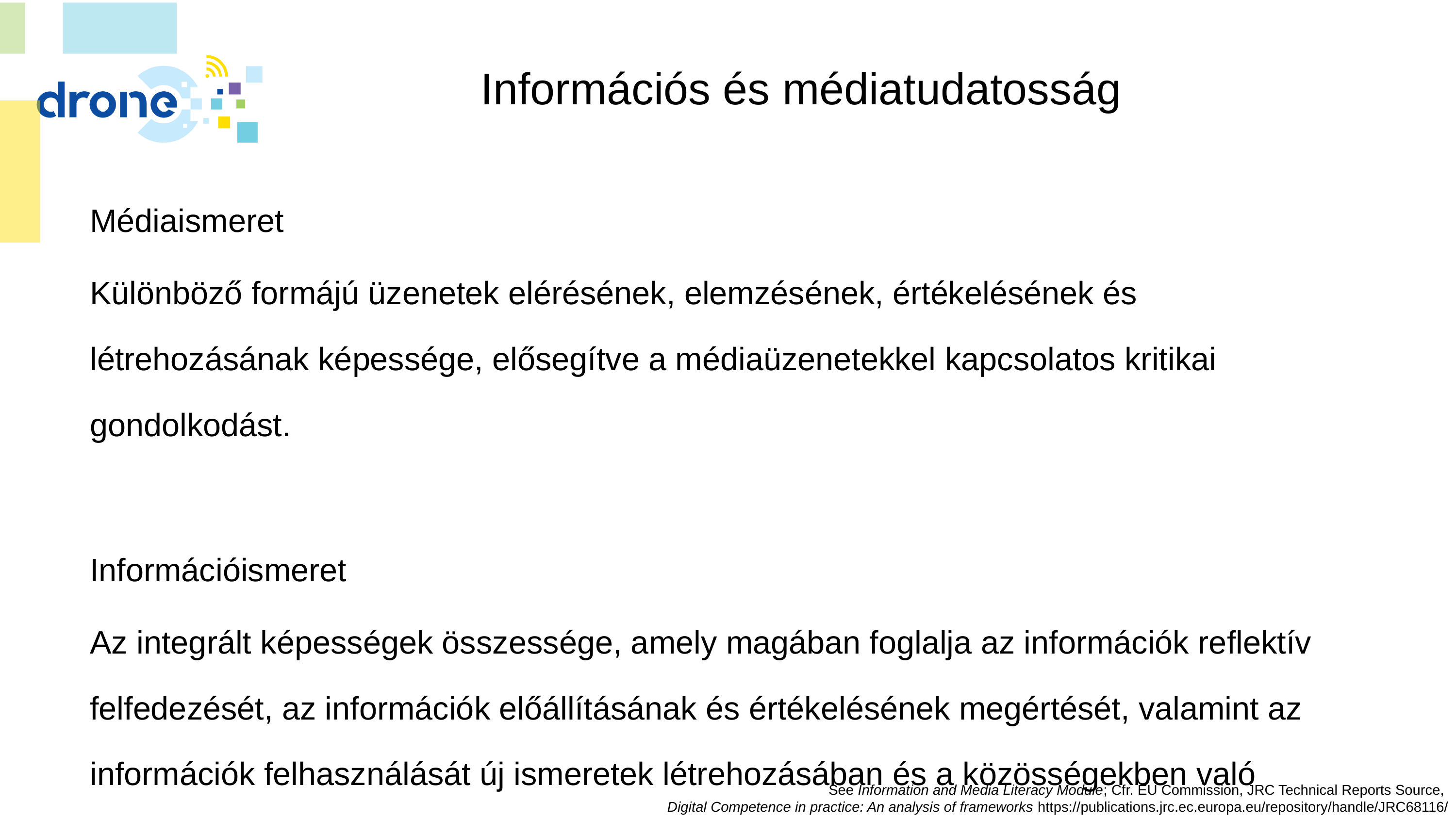

# Információs és médiatudatosság

Médiaismeret
Különböző formájú üzenetek elérésének, elemzésének, értékelésének és létrehozásának képessége, elősegítve a médiaüzenetekkel kapcsolatos kritikai gondolkodást.

Információismeret
Az integrált képességek összessége, amely magában foglalja az információk reflektív felfedezését, az információk előállításának és értékelésének megértését, valamint az információk felhasználását új ismeretek létrehozásában és a közösségekben való etikus részvételben.

See Information and Media Literacy Module; Cfr. EU Commission, JRC Technical Reports Source,
Digital Competence in practice: An analysis of frameworks https://publications.jrc.ec.europa.eu/repository/handle/JRC68116/